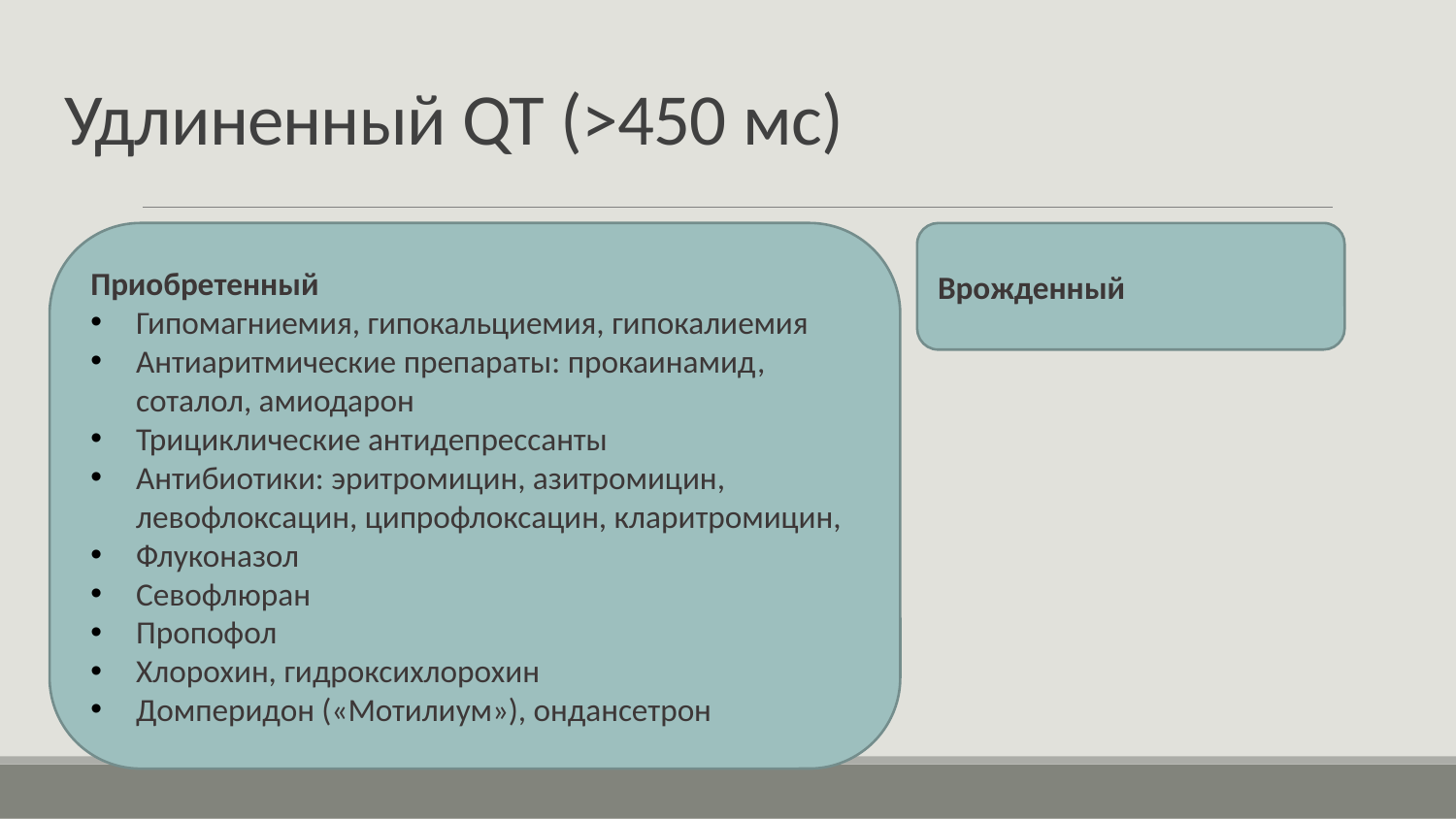

# Удлиненный QT (>450 мс)
Приобретенный
Гипомагниемия, гипокальциемия, гипокалиемия
Антиаритмические препараты: прокаинамид, соталол, амиодарон
Трициклические антидепрессанты
Антибиотики: эритромицин, азитромицин, левофлоксацин, ципрофлоксацин, кларитромицин,
Флуконазол
Севофлюран
Пропофол
Хлорохин, гидроксихлорохин
Домперидон («Мотилиум»), ондансетрон
Врожденный